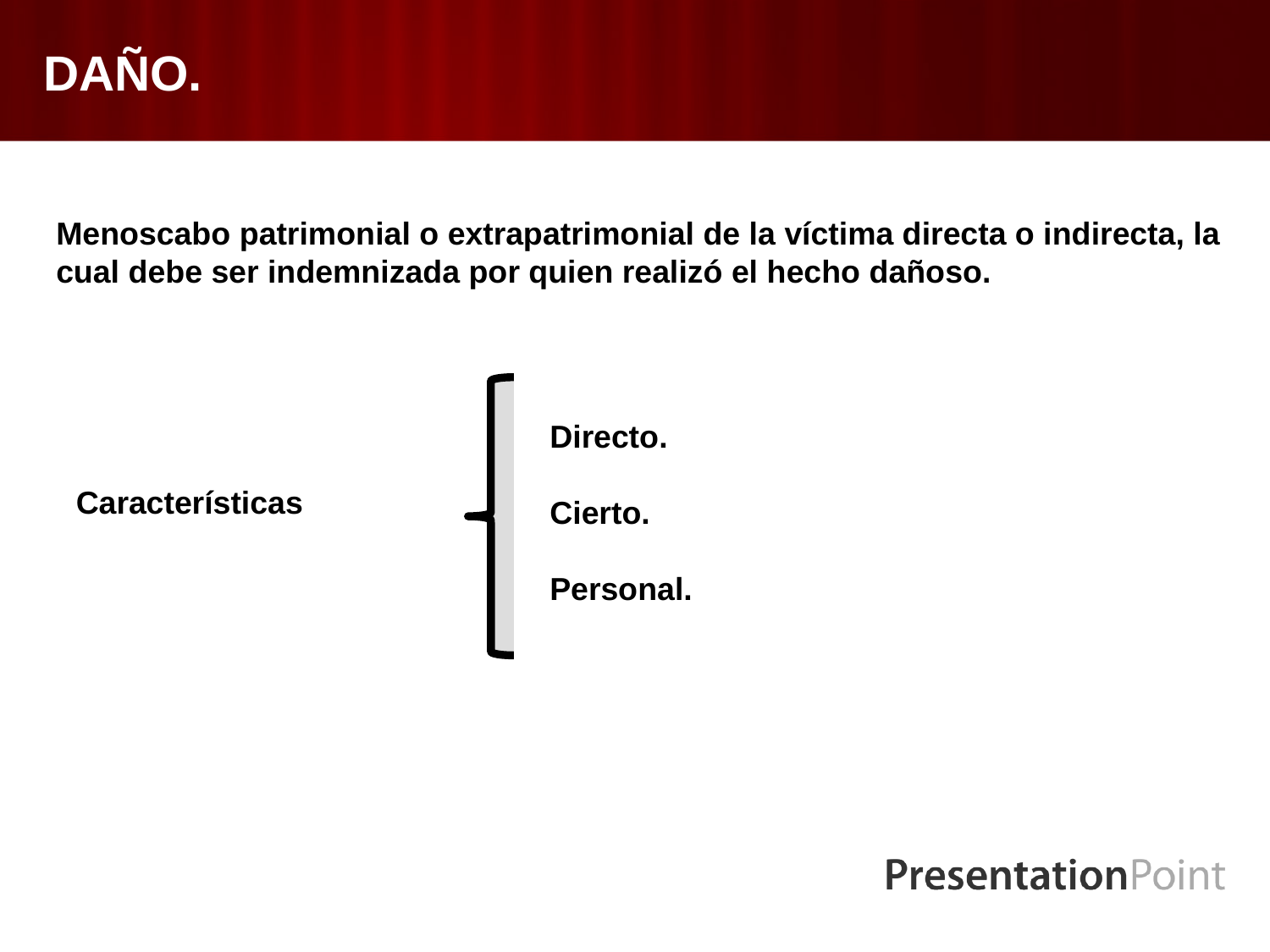

# DAÑO.
Menoscabo patrimonial o extrapatrimonial de la víctima directa o indirecta, la cual debe ser indemnizada por quien realizó el hecho dañoso.

Directo.

Cierto.

Personal.
Características